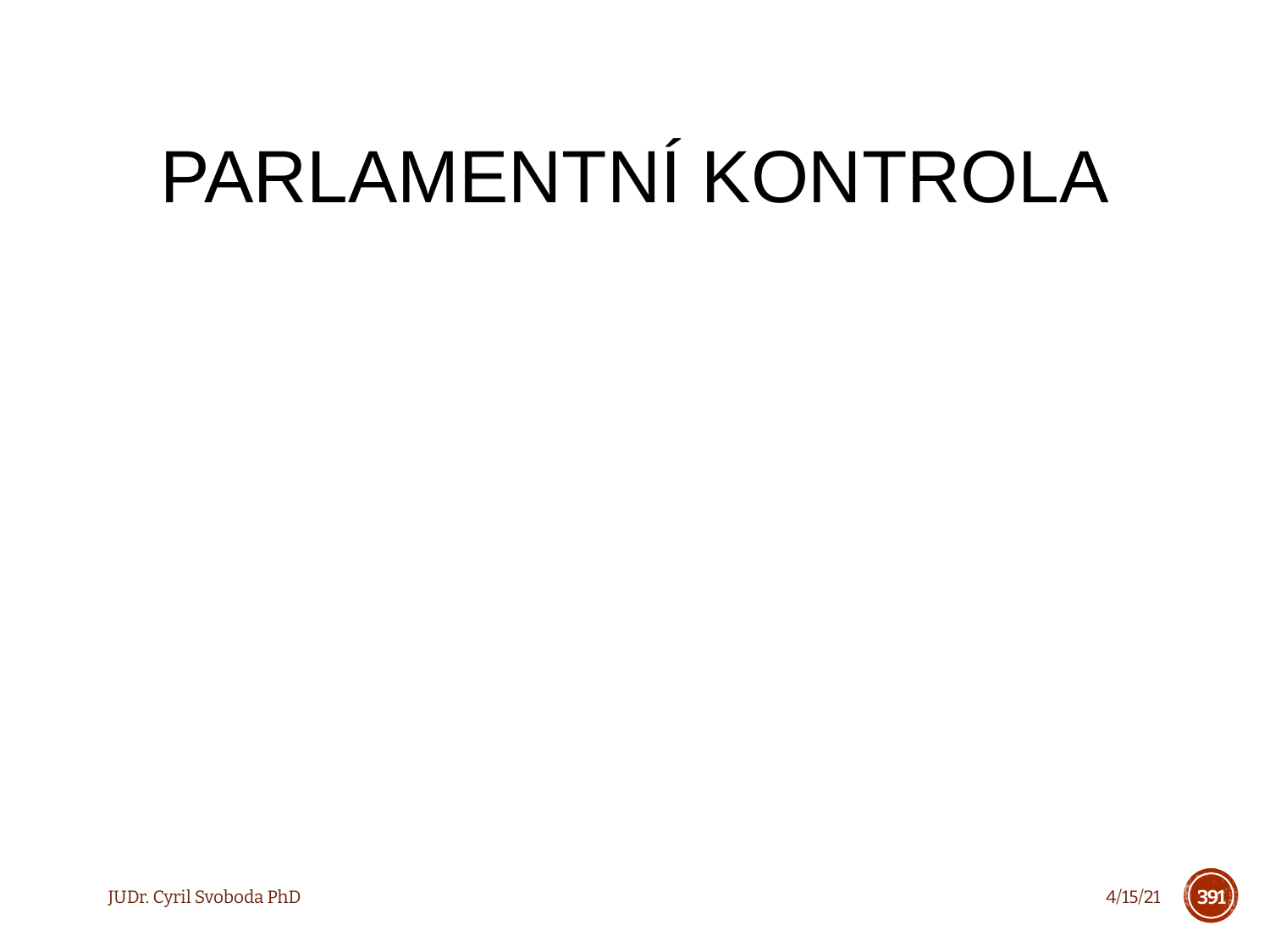

# Parlamentní kontrola
JUDr. Cyril Svoboda PhD
4/15/21
391